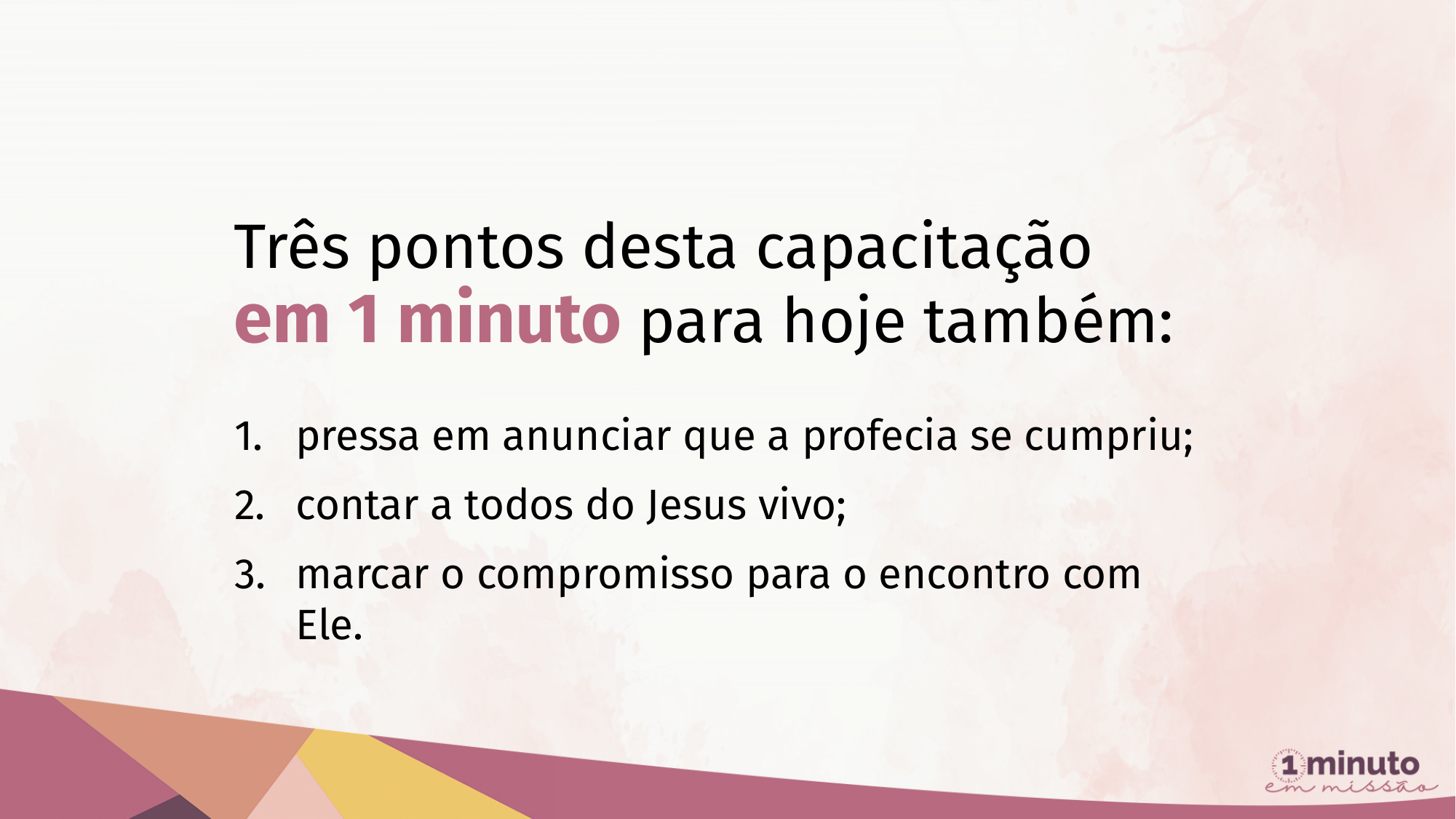

# Três pontos desta capacitação em 1 minuto para hoje também:
pressa em anunciar que a profecia se cumpriu;
contar a todos do Jesus vivo;
marcar o compromisso para o encontro com Ele.